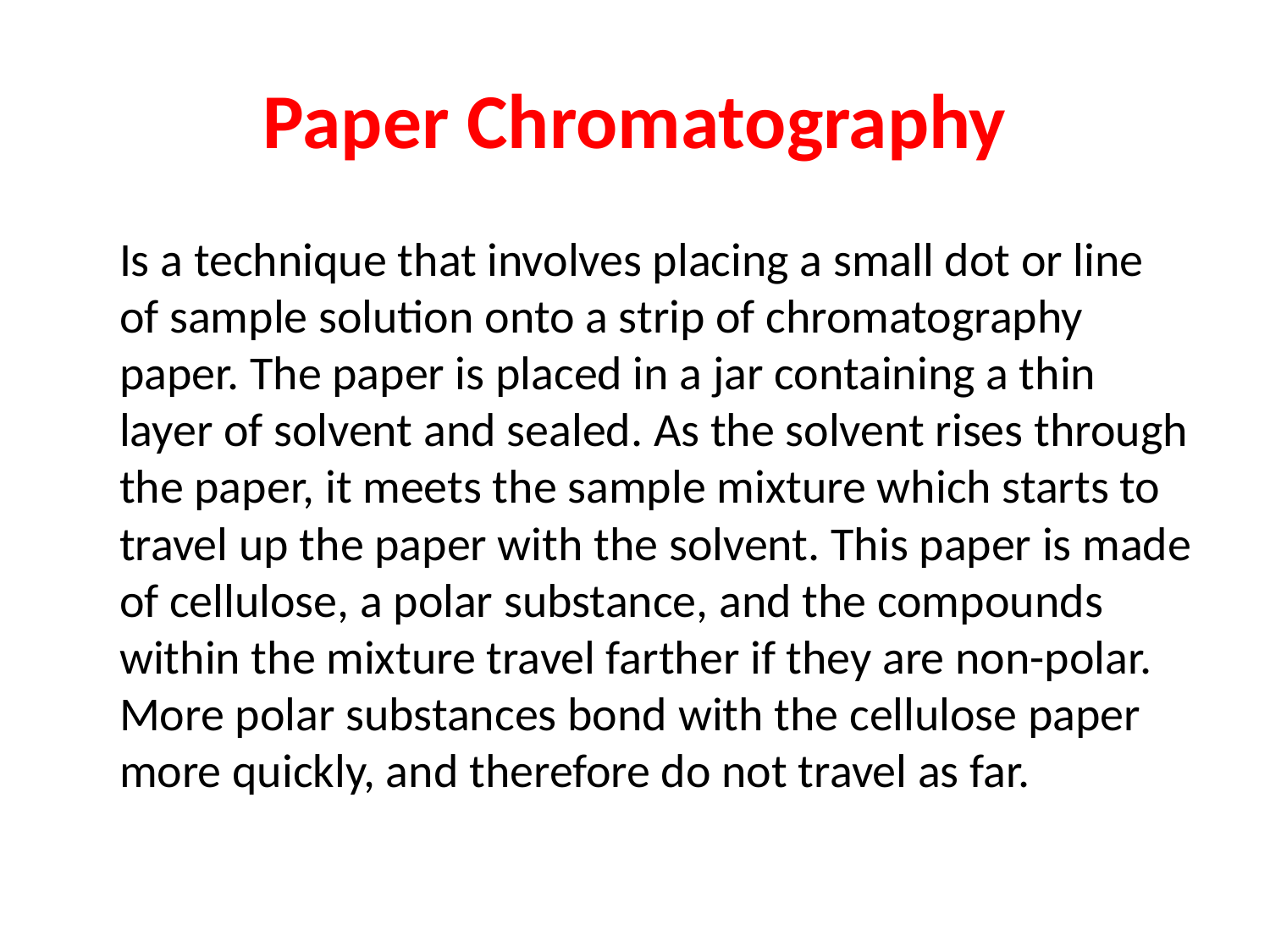

# Paper Chromatography
    Is a technique that involves placing a small dot or line of sample solution onto a strip of chromatography paper. The paper is placed in a jar containing a thin layer of solvent and sealed. As the solvent rises through the paper, it meets the sample mixture which starts to travel up the paper with the solvent. This paper is made of cellulose, a polar substance, and the compounds within the mixture travel farther if they are non-polar. More polar substances bond with the cellulose paper more quickly, and therefore do not travel as far.